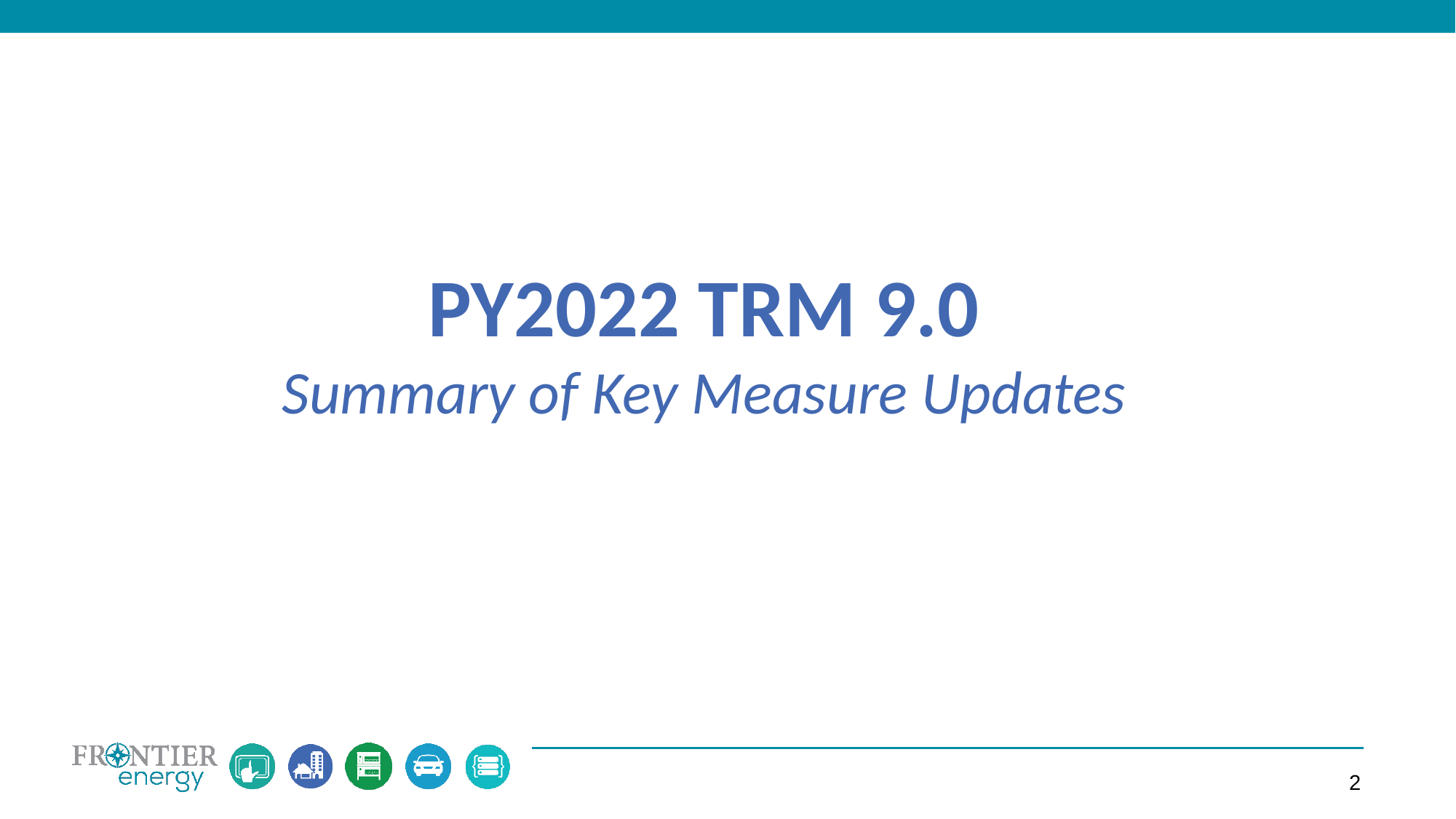

VALUES
Team—we employ exceptional people and foster a culture of collaboration and safety across our enterprise
Relationships—we forge strong personal connections with our clients to deliver the solutions that best fit their needs
Integrity—we conduct business in
a transparent manner and deliver precise, comprehensive, and
unbiased information
Planet—we are committed to environmental stewardship

PY2022 TRM 9.0
Summary of Key Measure Updates
2